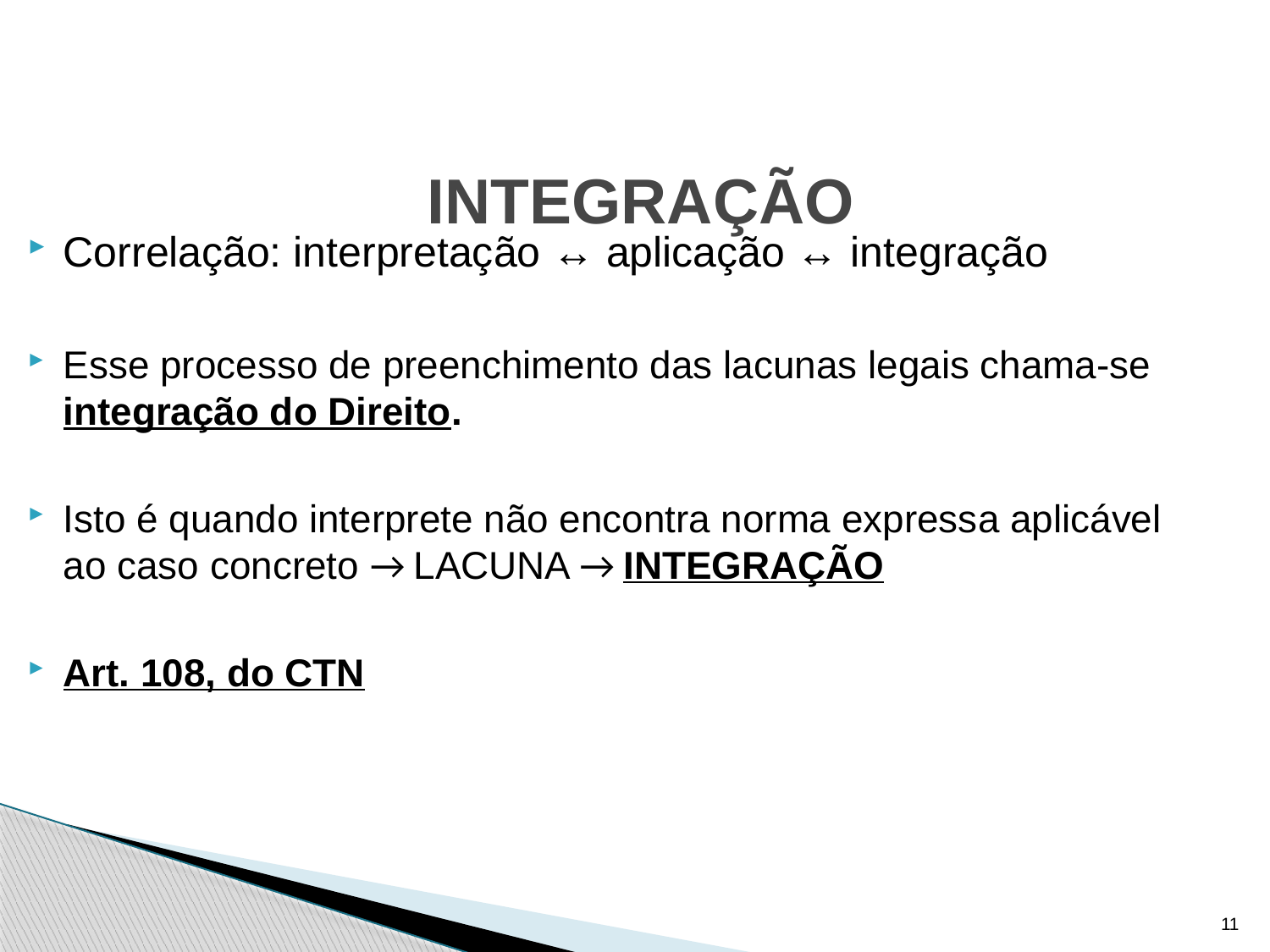

# INTEGRAÇÃO
Correlação: interpretação ↔ aplicação ↔ integração

Esse processo de preenchimento das lacunas legais chama‑se integração do Direito.

Isto é quando interprete não encontra norma expressa aplicável ao caso concreto → LACUNA → INTEGRAÇÃO

Art. 108, do CTN

11